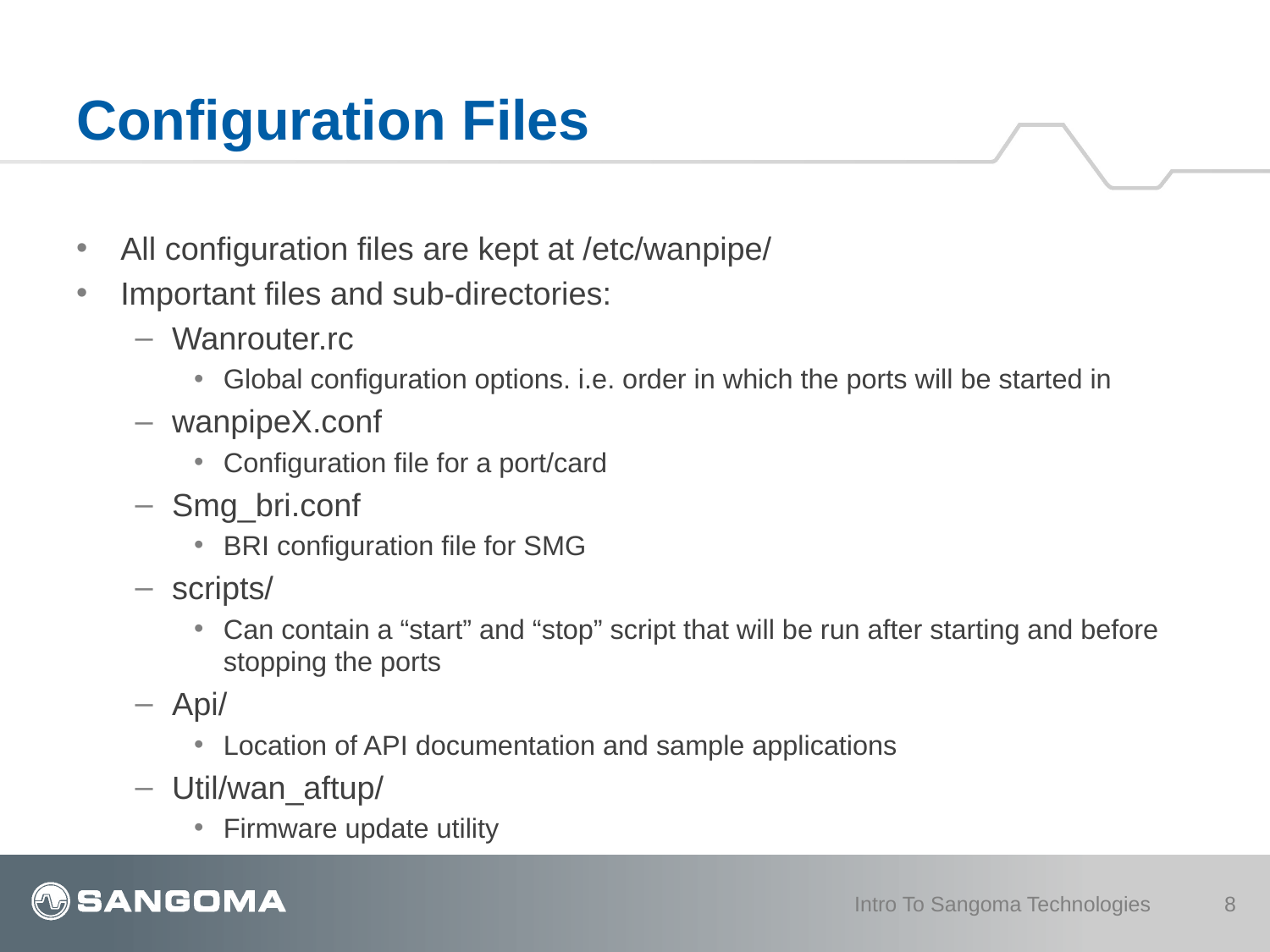

# Configuration Files
All configuration files are kept at /etc/wanpipe/
Important files and sub-directories:
Wanrouter.rc
Global configuration options. i.e. order in which the ports will be started in
wanpipeX.conf
Configuration file for a port/card
Smg_bri.conf
BRI configuration file for SMG
scripts/
Can contain a “start” and “stop” script that will be run after starting and before stopping the ports
Api/
Location of API documentation and sample applications
Util/wan_aftup/
Firmware update utility
Intro To Sangoma Technologies
8